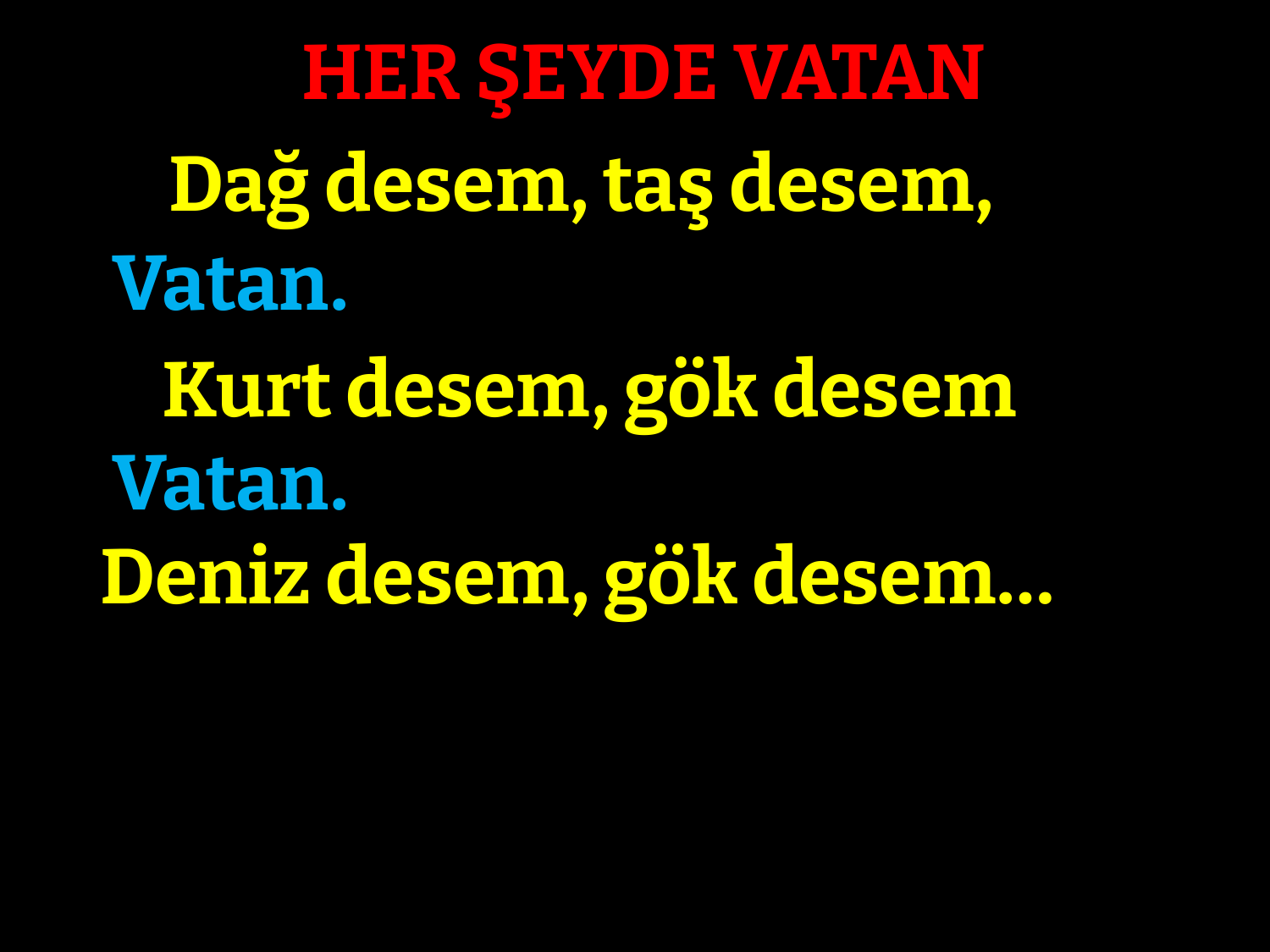

HER ŞEYDE VATAN
Dağ desem, taş desem,
Vatan.
#
Kurt desem, gök desem
Vatan.
Deniz desem, gök desem…